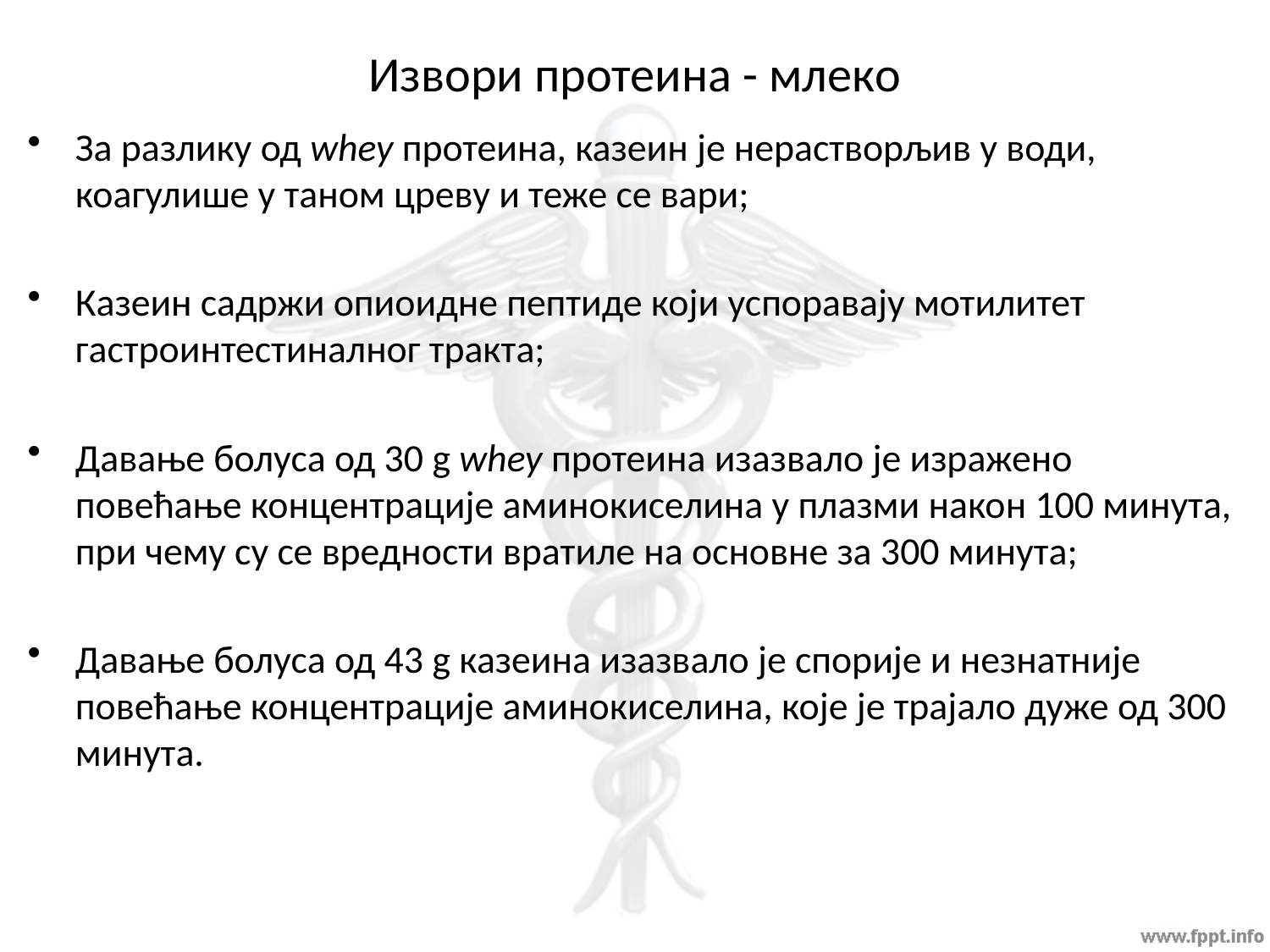

# Извори протеина - млеко
За разлику од whey протеина, казеин је нерастворљив у води, коагулише у таном цреву и теже се вари;

Казеин садржи опиоидне пептиде који успоравају мотилитет гастроинтестиналног тракта;

Давање болуса од 30 g whey протеина изазвало је изражено повећање концентрације аминокиселина у плазми након 100 минута, при чему су се вредности вратиле на основне за 300 минута;

Давање болуса од 43 g казеина изазвало је спорије и незнатније повећање концентрације аминокиселина, које је трајало дуже од 300 минута.